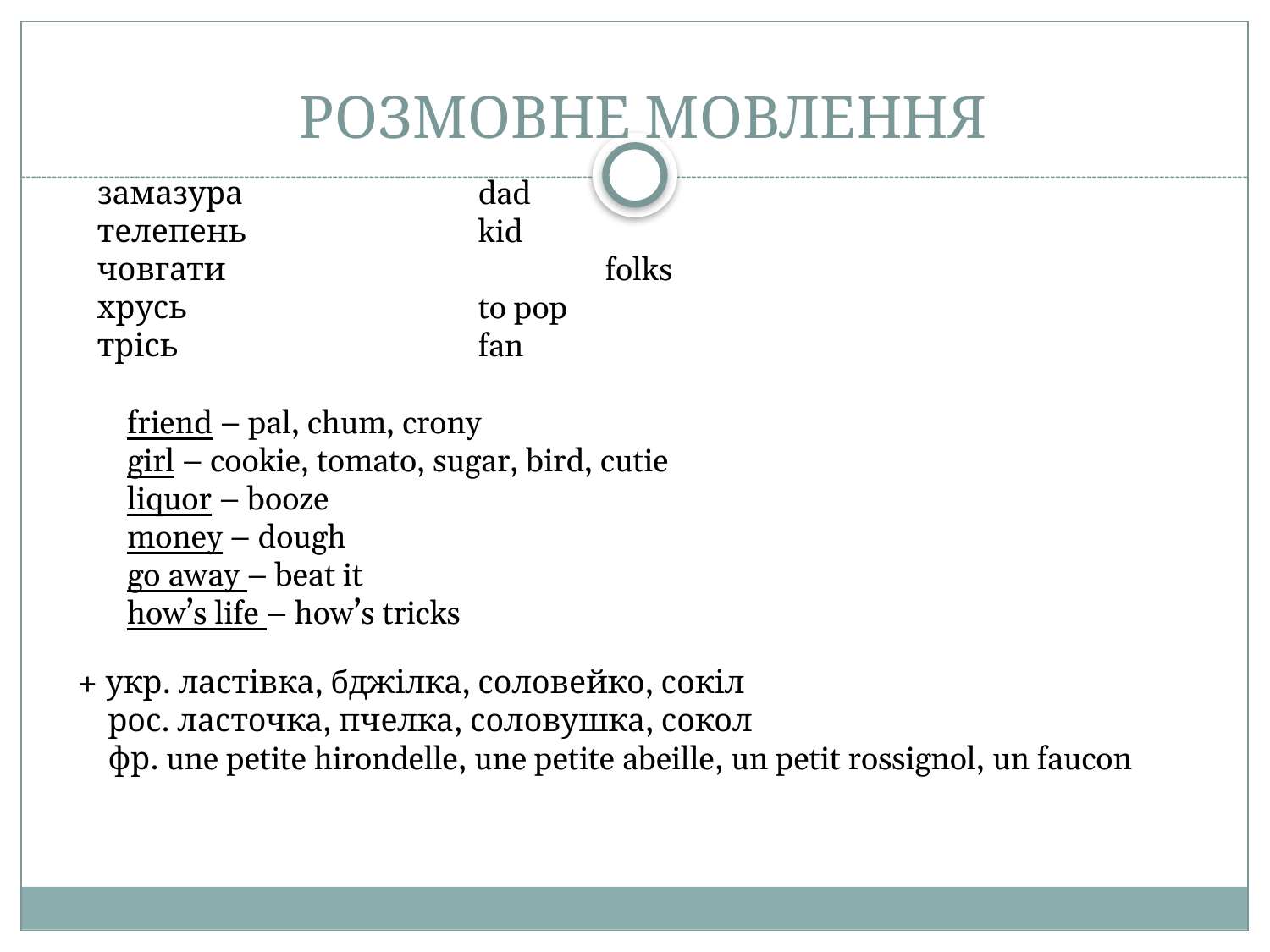

# РОЗМОВНЕ МОВЛЕННЯ
замазура		dad
телепень		kid
човгати			folks
хрусь			to pop
трісь			fan
friend – pal, chum, crony
girl – cookie, tomato, sugar, bird, cutie
liquor – booze
money – dough
go away – beat it
how’s life – how’s tricks
+ укр. ластівка, бджілка, соловейко, сокіл
    рос. ласточка, пчелка, соловушка, сокол
    фр. une petite hirondelle, une petite abeille, un petit rossignol, un faucon